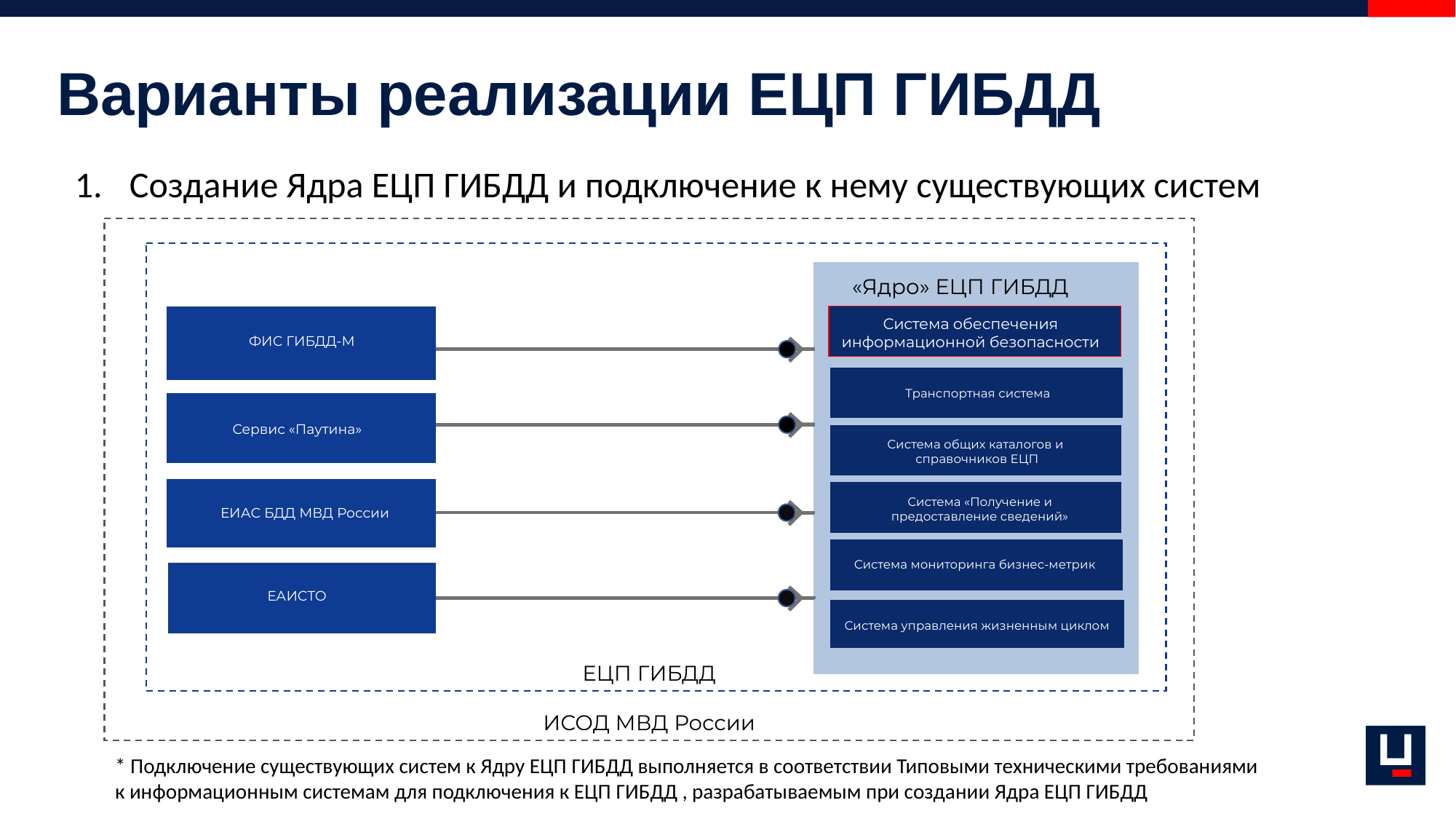

# Варианты реализации ЕЦП ГИБДД
Создание Ядра ЕЦП ГИБДД и подключение к нему существующих систем

«Ядро» ЕЦП ГИБДД

Система обеспечения информационной безопасности
ФИС ГИБДД-М

Транспортная система

Сервис «Паутина»

Система общих каталогов и
справочников ЕЦП

Система «Получение и предоставление сведений»
ЕИАС БДД МВД России

Система мониторинга бизнес-метрик

ЕАИСТО

Система управления жизненным циклом
ЕЦП ГИБДД
ИСОД МВД России
4
/32
* Подключение существующих систем к Ядру ЕЦП ГИБДД выполняется в соответствии Типовыми техническими требованиями к информационным системам для подключения к ЕЦП ГИБДД , разрабатываемым при создании Ядра ЕЦП ГИБДД